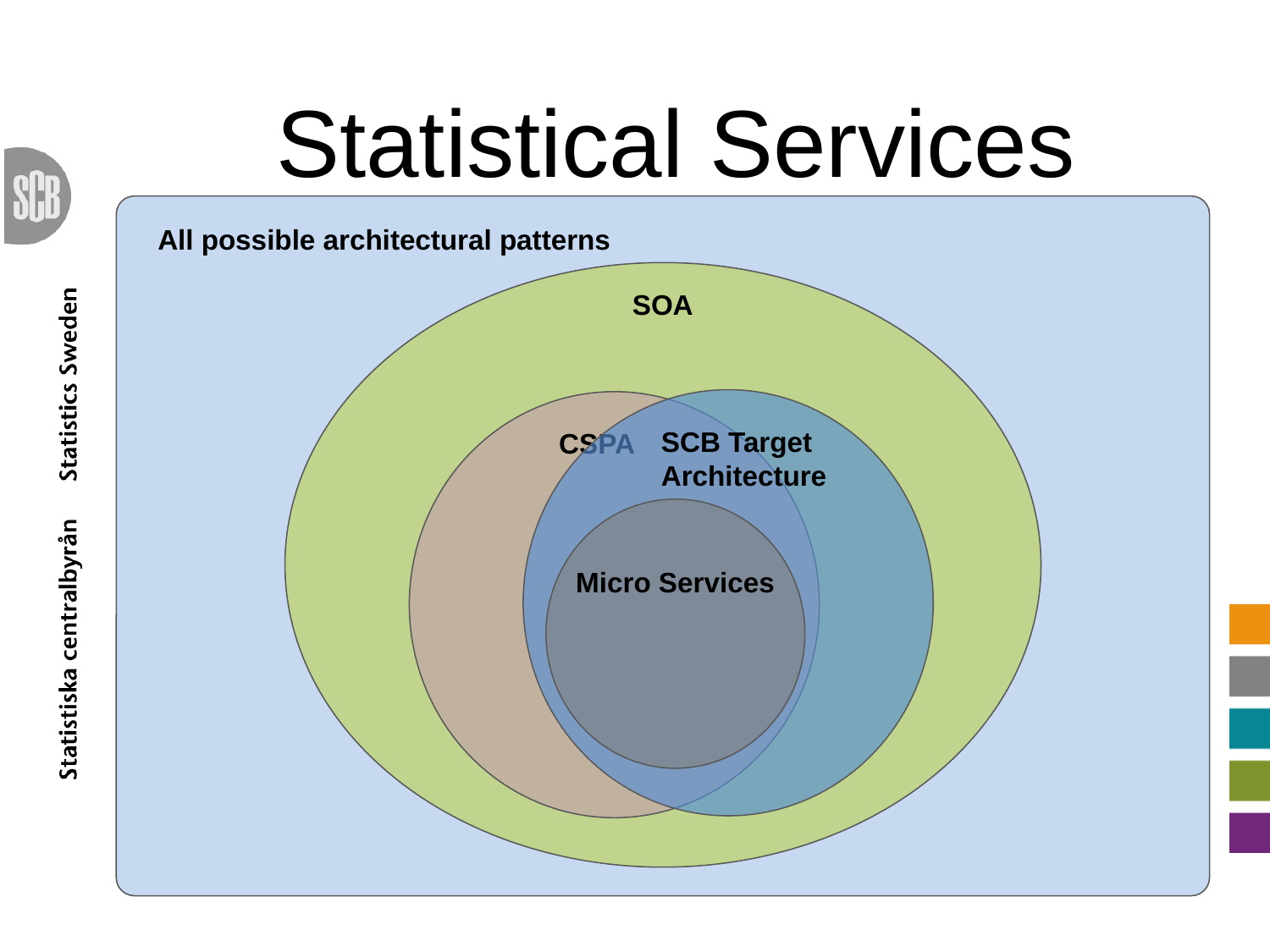

Statistical Services

All possible architectural patterns

SOA

SCB Target
Architecture

CSPA

Micro Services